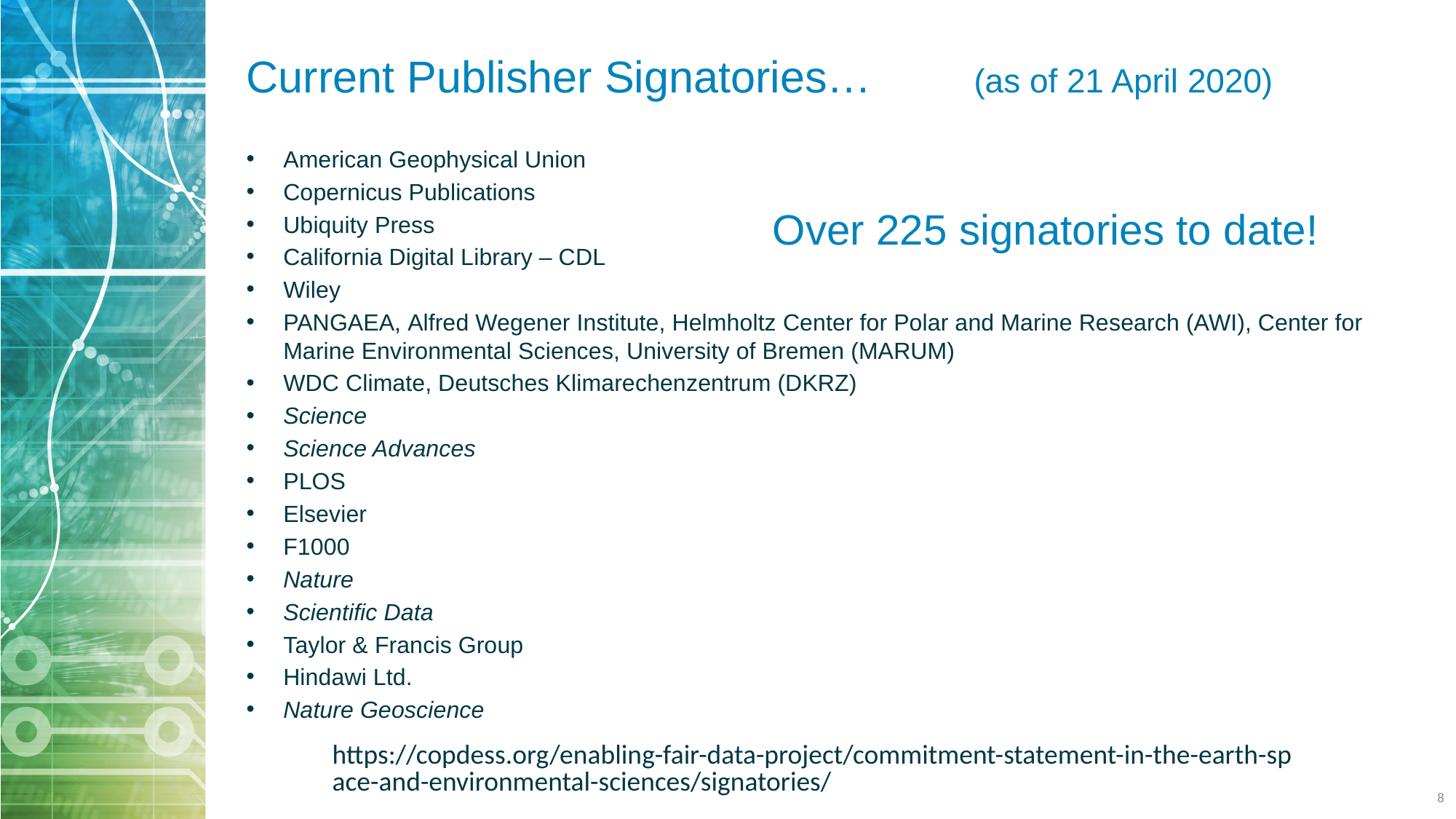

Current Publisher Signatories…   		  (as of 21 April 2020)
American Geophysical Union
Copernicus Publications
Ubiquity Press
California Digital Library – CDL
Wiley
PANGAEA, Alfred Wegener Institute, Helmholtz Center for Polar and Marine Research (AWI), Center for Marine Environmental Sciences, University of Bremen (MARUM)
WDC Climate, Deutsches Klimarechenzentrum (DKRZ)
Science
Science Advances
PLOS
Elsevier
F1000
Nature
Scientific Data
Taylor & Francis Group
Hindawi Ltd.
Nature Geoscience

Over 225 signatories to date!
https://copdess.org/enabling-fair-data-project/commitment-statement-in-the-earth-space-and-environmental-sciences/signatories/
8